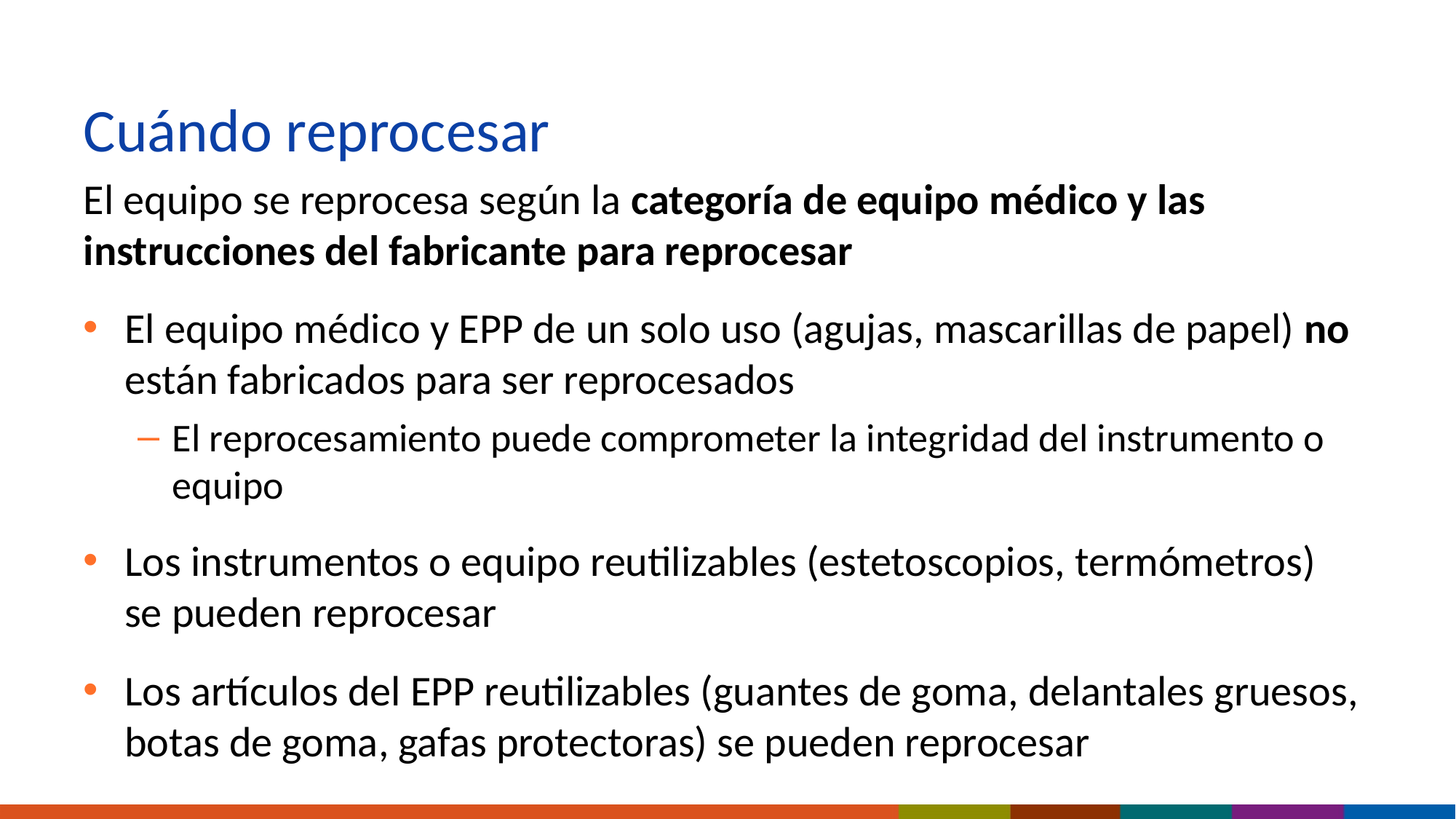

# Cuándo reprocesar
El equipo se reprocesa según la categoría de equipo médico y las instrucciones del fabricante para reprocesar
El equipo médico y EPP de un solo uso (agujas, mascarillas de papel) no están fabricados para ser reprocesados
El reprocesamiento puede comprometer la integridad del instrumento o equipo
Los instrumentos o equipo reutilizables (estetoscopios, termómetros) se pueden reprocesar
Los artículos del EPP reutilizables (guantes de goma, delantales gruesos, botas de goma, gafas protectoras) se pueden reprocesar